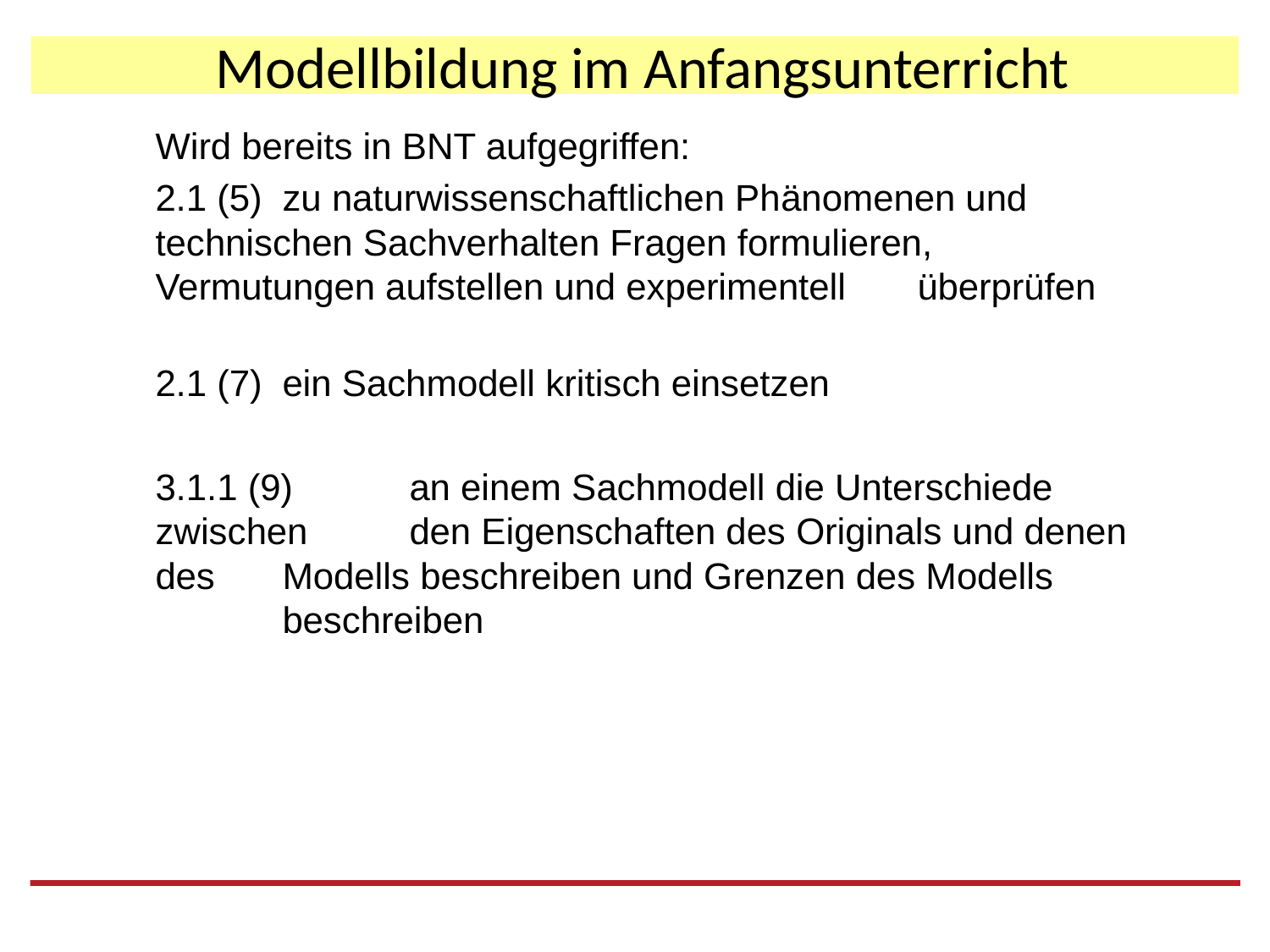

# Modellbildung im Anfangsunterricht
Wird bereits in BNT aufgegriffen:
2.1 (5)	zu naturwissenschaftlichen Phänomenen und 	technischen Sachverhalten Fragen formulieren, 	Vermutungen aufstellen und experimentell 	überprüfen
2.1 (7)	ein Sachmodell kritisch einsetzen

3.1.1 (9)	an einem Sachmodell die Unterschiede zwischen 	den Eigenschaften des Originals und denen des 	Modells beschreiben und Grenzen des Modells 	beschreiben